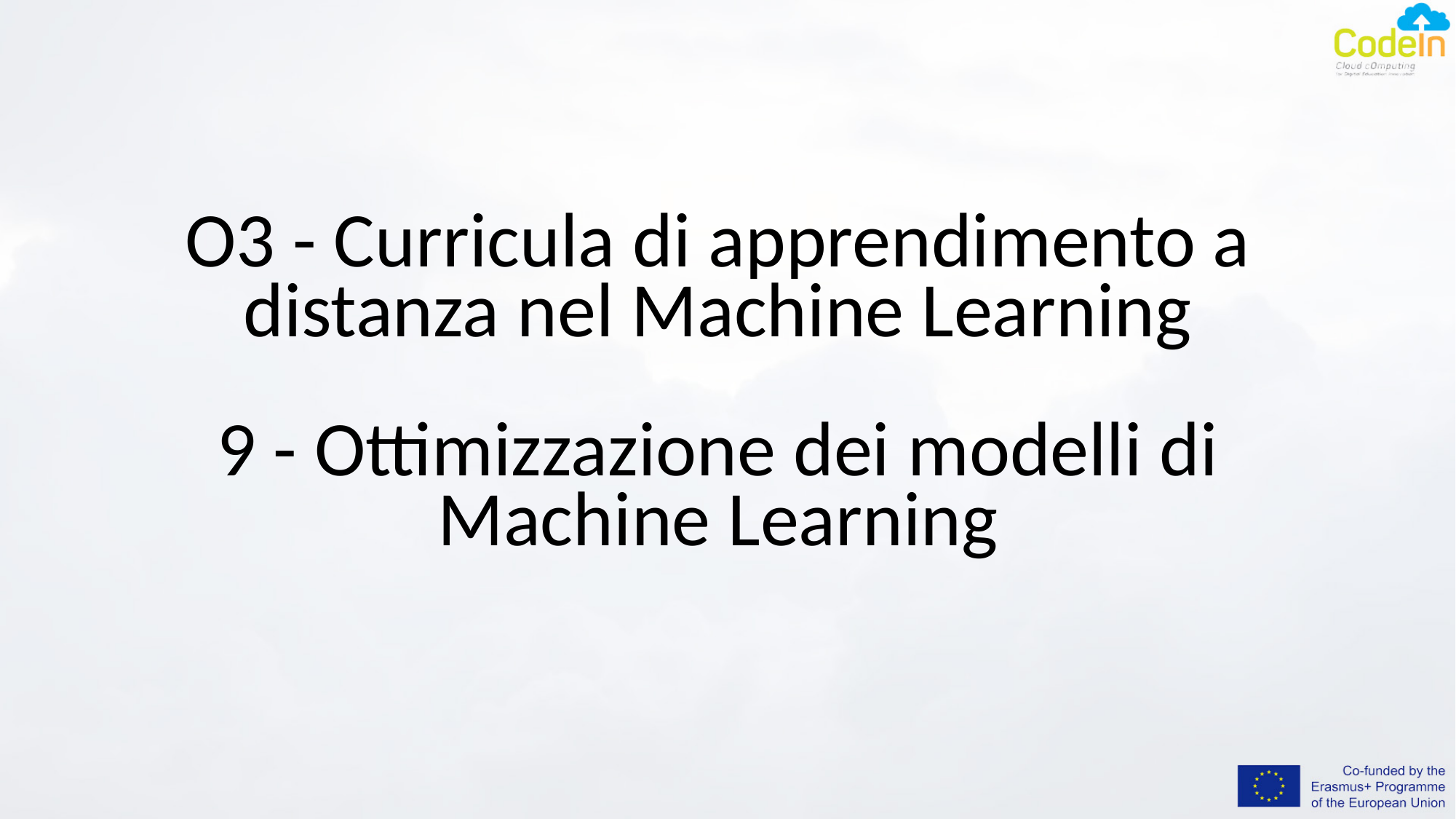

# O3 - Curricula di apprendimento a distanza nel Machine Learning 9 - Ottimizzazione dei modelli di Machine Learning